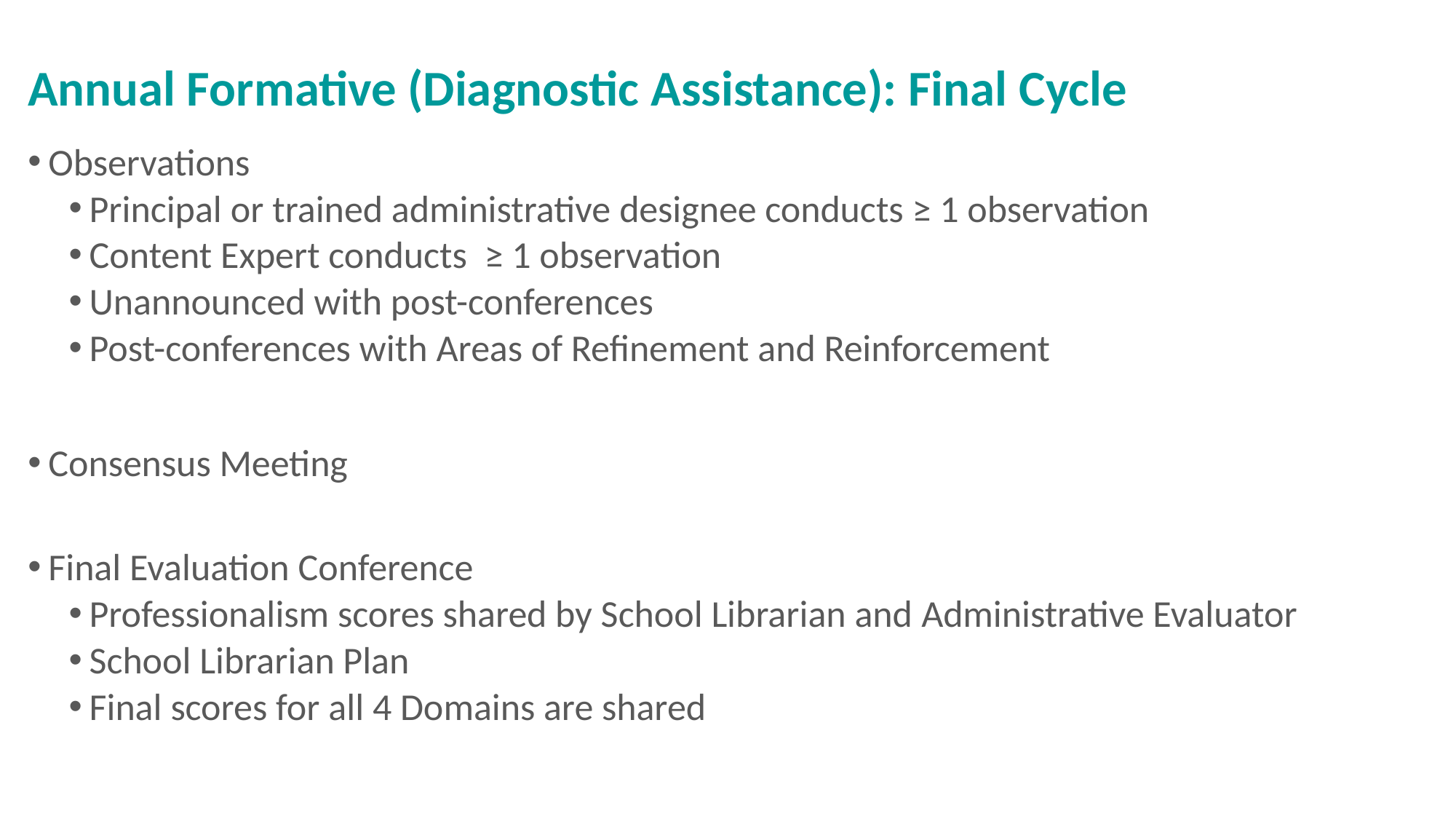

# Annual Formative (Diagnostic Assistance): Final Cycle
Observations
Principal or trained administrative designee conducts ≥ 1 observation
Content Expert conducts  ≥ 1 observation
Unannounced with post-conferences
Post-conferences with Areas of Refinement and Reinforcement

Consensus Meeting

Final Evaluation Conference
Professionalism scores shared by School Librarian and Administrative Evaluator
School Librarian Plan
Final scores for all 4 Domains are shared